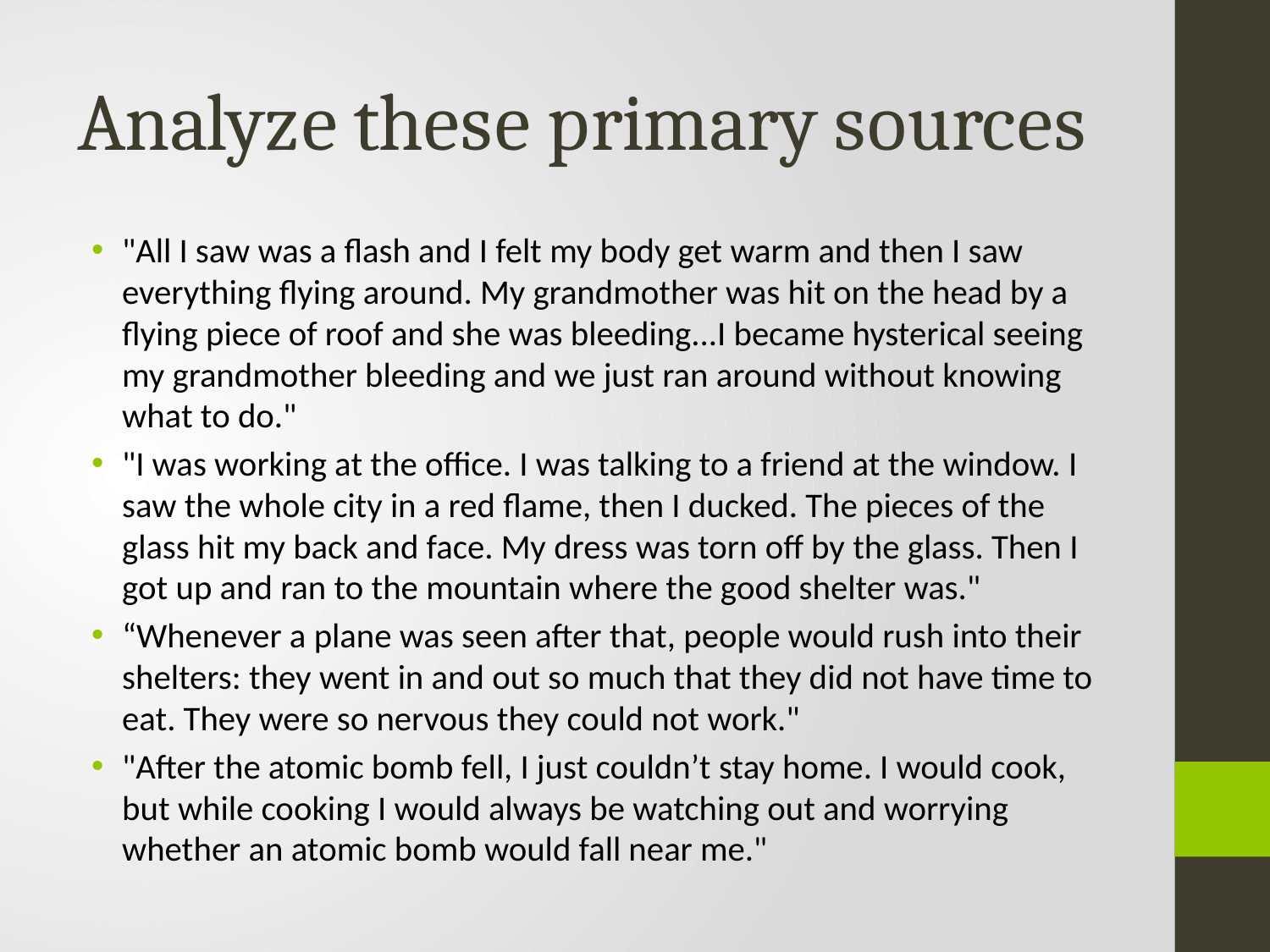

# Analyze these primary sources
"All I saw was a flash and I felt my body get warm and then I saw everything flying around. My grandmother was hit on the head by a flying piece of roof and she was bleeding...I became hysterical seeing my grandmother bleeding and we just ran around without knowing what to do."
"I was working at the office. I was talking to a friend at the window. I saw the whole city in a red flame, then I ducked. The pieces of the glass hit my back and face. My dress was torn off by the glass. Then I got up and ran to the mountain where the good shelter was."
“Whenever a plane was seen after that, people would rush into their shelters: they went in and out so much that they did not have time to eat. They were so nervous they could not work."
"After the atomic bomb fell, I just couldn’t stay home. I would cook, but while cooking I would always be watching out and worrying whether an atomic bomb would fall near me."